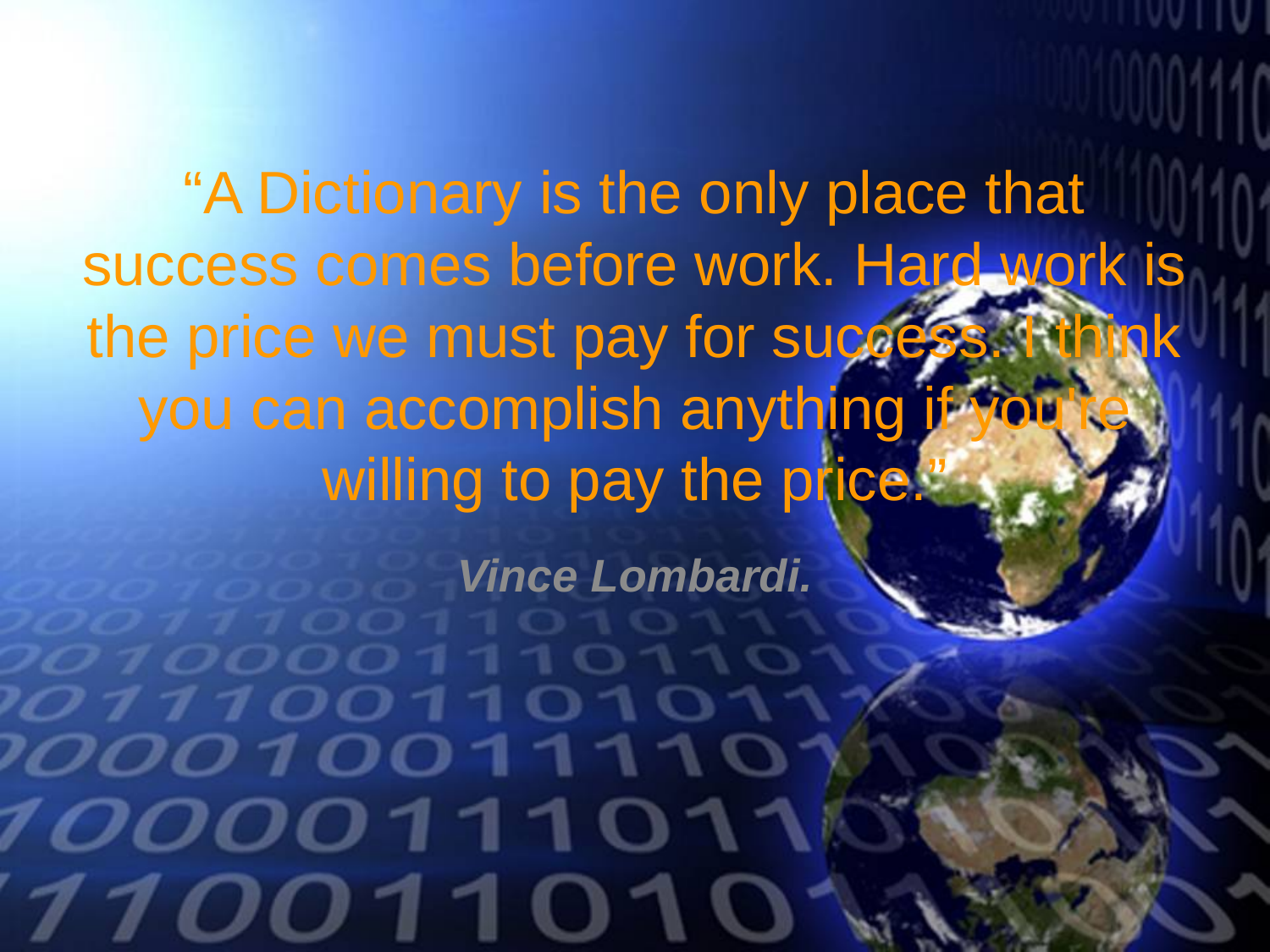

# “A Dictionary is the only place that success comes before work. Hard work is the price we must pay for success. I think you can accomplish anything if you're willing to pay the price.”
Vince Lombardi.